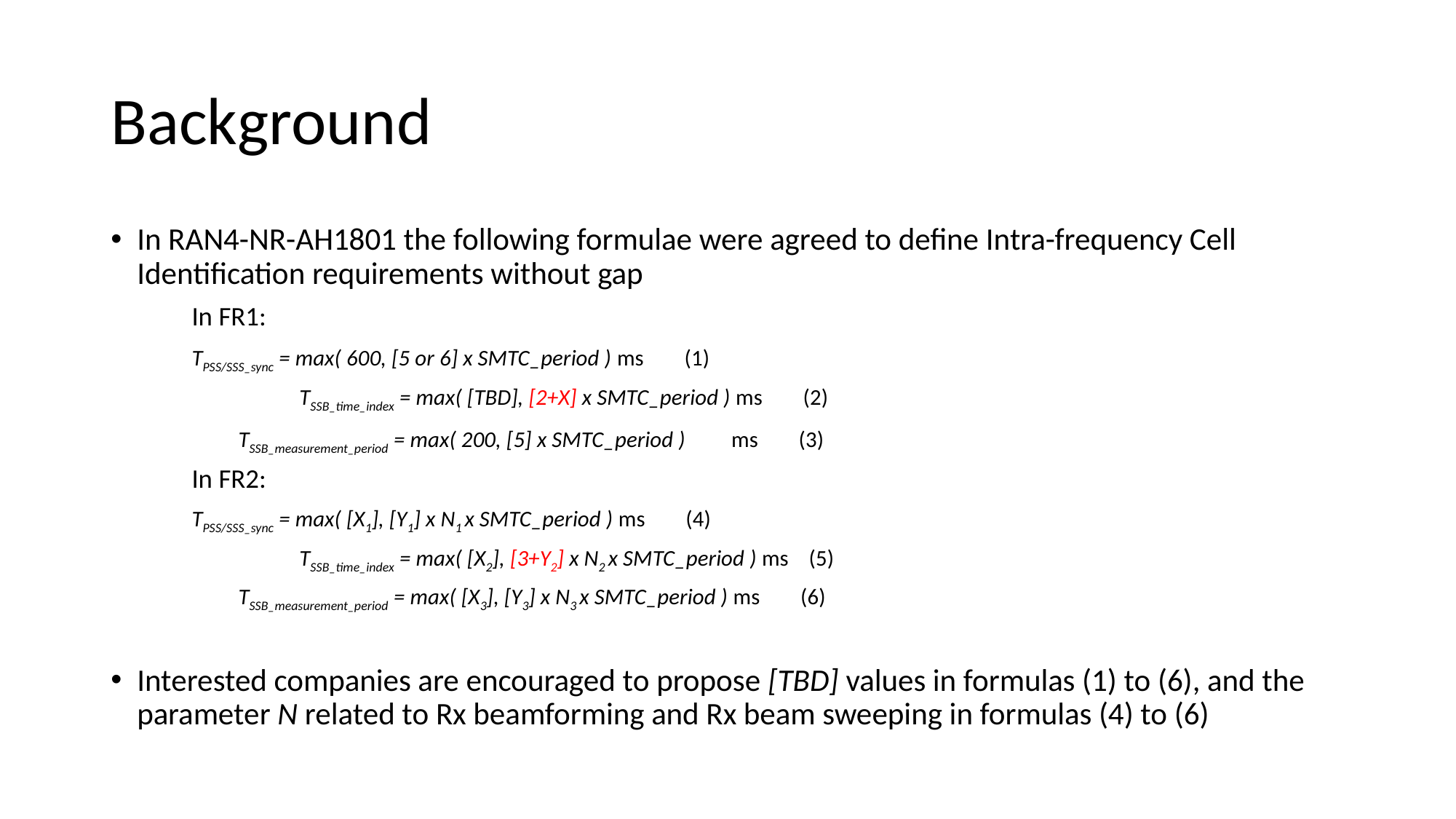

# Background
In RAN4-NR-AH1801 the following formulae were agreed to define Intra-frequency Cell Identification requirements without gap
	In FR1:
 		TPSS/SSS_sync = max( 600, [5 or 6] x SMTC_period ) ms        (1)
                                     TSSB_time_index = max( [TBD], [2+X] x SMTC_period ) ms        (2)
                         TSSB_measurement_period = max( 200, [5] x SMTC_period )         ms        (3)
	In FR2:
 		TPSS/SSS_sync = max( [X1], [Y1] x N1 x SMTC_period ) ms        (4)
                                     TSSB_time_index = max( [X2], [3+Y2] x N2 x SMTC_period ) ms    (5)
                         TSSB_measurement_period = max( [X3], [Y3] x N3 x SMTC_period ) ms        (6)

Interested companies are encouraged to propose [TBD] values in formulas (1) to (6), and the parameter N related to Rx beamforming and Rx beam sweeping in formulas (4) to (6)